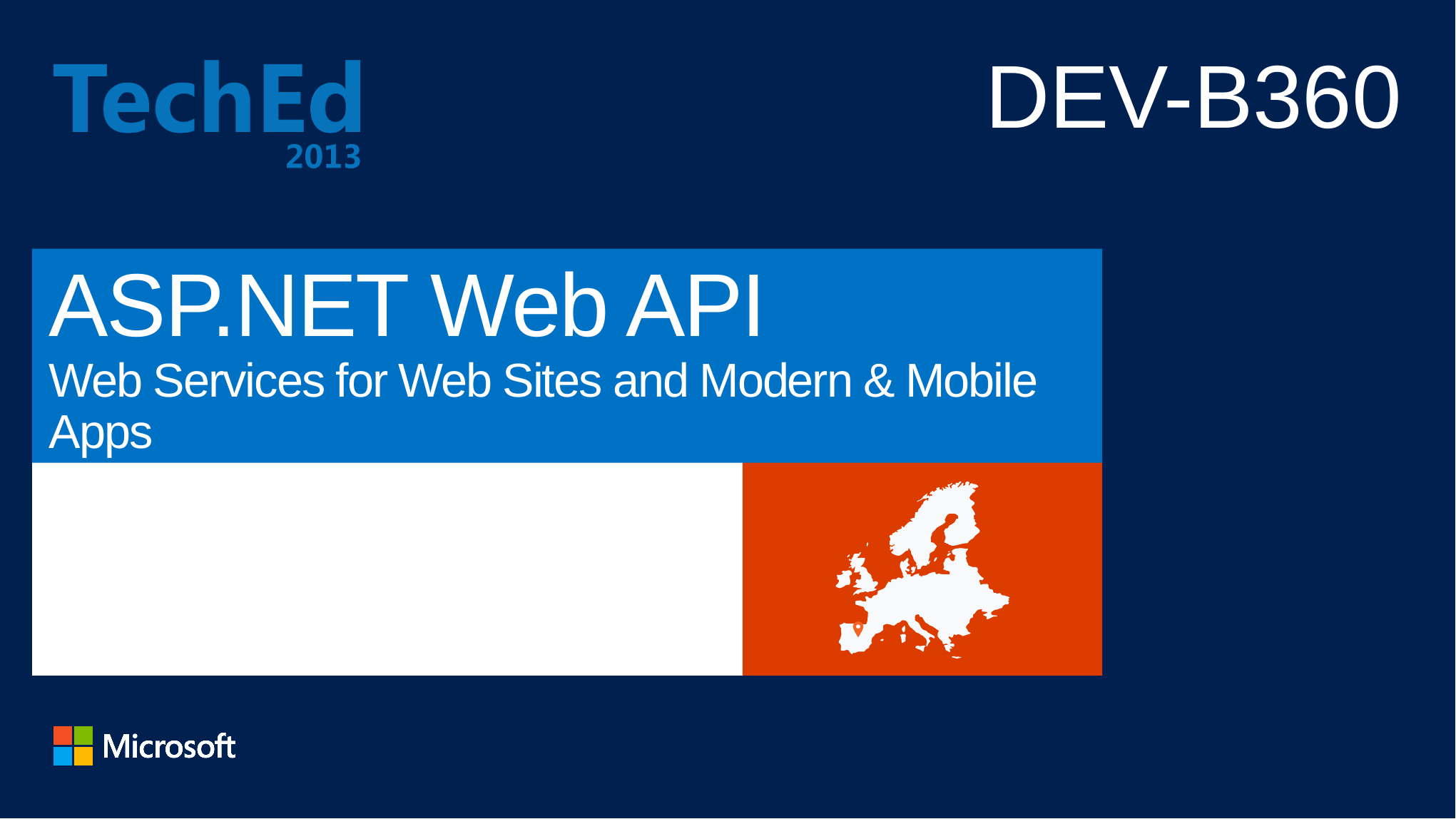

DEV-B360
# ASP.NET Web API Web Services for Web Sites and Modern & Mobile Apps
Scott Hunter
Group Program Manager, Azure
@coolcsh